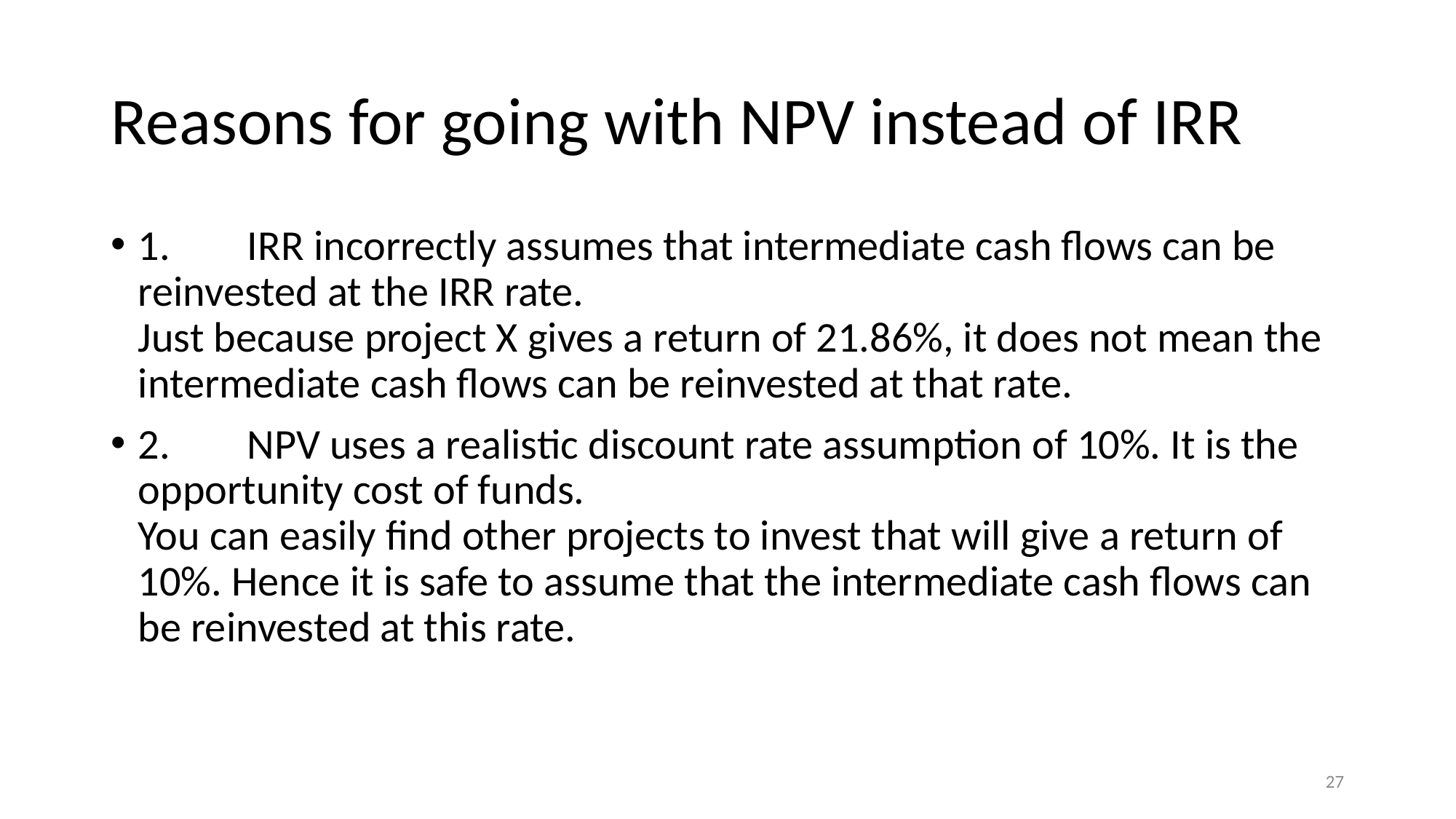

# Reasons for going with NPV instead of IRR
1.	IRR incorrectly assumes that intermediate cash flows can be reinvested at the IRR rate.
Just because project X gives a return of 21.86%, it does not mean the intermediate cash flows can be reinvested at that rate.
2.	NPV uses a realistic discount rate assumption of 10%. It is the opportunity cost of funds.
You can easily find other projects to invest that will give a return of 10%. Hence it is safe to assume that the intermediate cash flows can be reinvested at this rate.
27